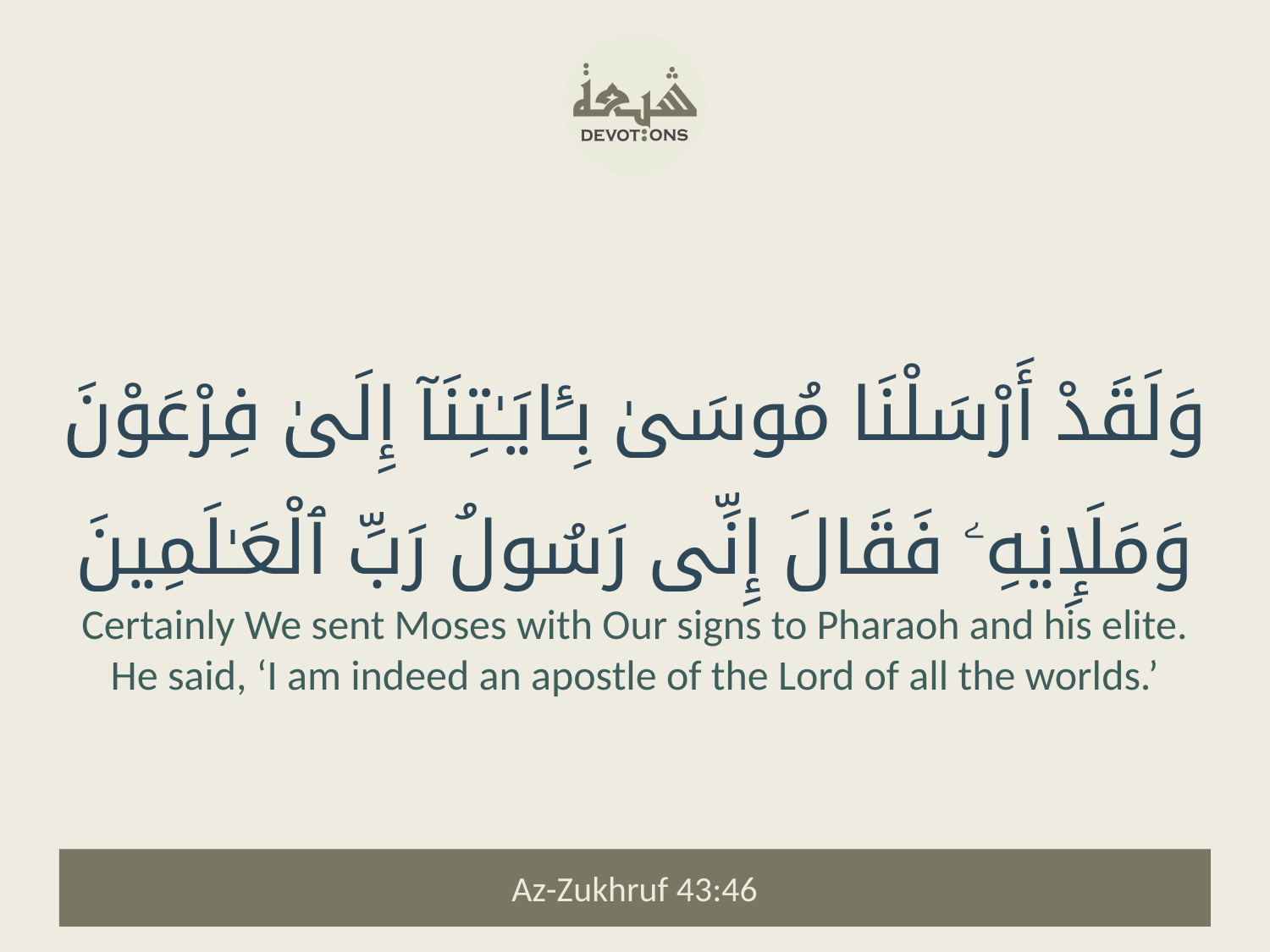

وَلَقَدْ أَرْسَلْنَا مُوسَىٰ بِـَٔايَـٰتِنَآ إِلَىٰ فِرْعَوْنَ وَمَلَإِي۟هِۦ فَقَالَ إِنِّى رَسُولُ رَبِّ ٱلْعَـٰلَمِينَ
Certainly We sent Moses with Our signs to Pharaoh and his elite. He said, ‘I am indeed an apostle of the Lord of all the worlds.’
Az-Zukhruf 43:46